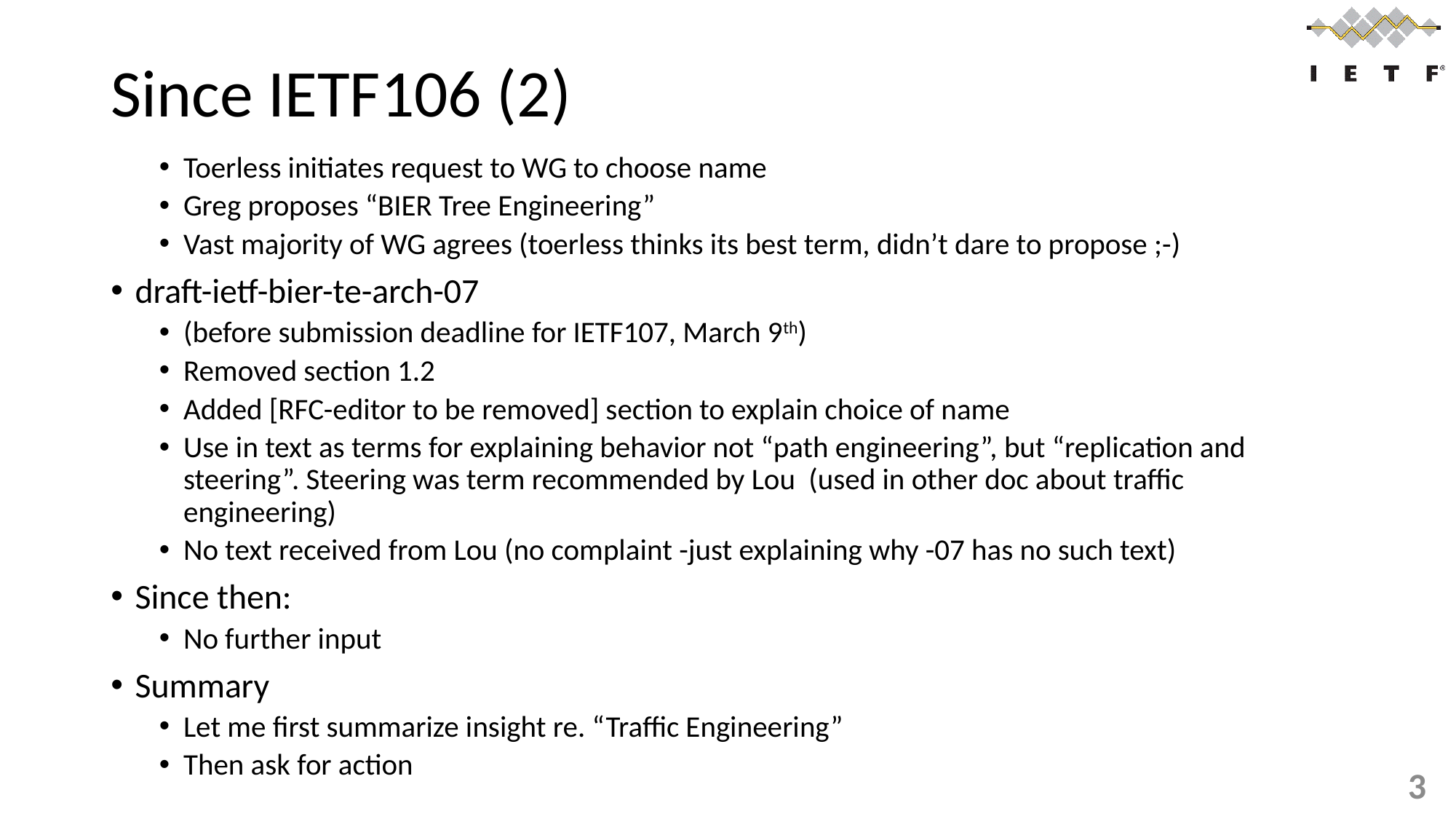

# Since IETF106 (2)
Toerless initiates request to WG to choose name
Greg proposes “BIER Tree Engineering”
Vast majority of WG agrees (toerless thinks its best term, didn’t dare to propose ;-)
draft-ietf-bier-te-arch-07
(before submission deadline for IETF107, March 9th)
Removed section 1.2
Added [RFC-editor to be removed] section to explain choice of name
Use in text as terms for explaining behavior not “path engineering”, but “replication and steering”. Steering was term recommended by Lou  (used in other doc about traffic engineering)
No text received from Lou (no complaint -just explaining why -07 has no such text)
Since then:
No further input
Summary
Let me first summarize insight re. “Traffic Engineering”
Then ask for action
3